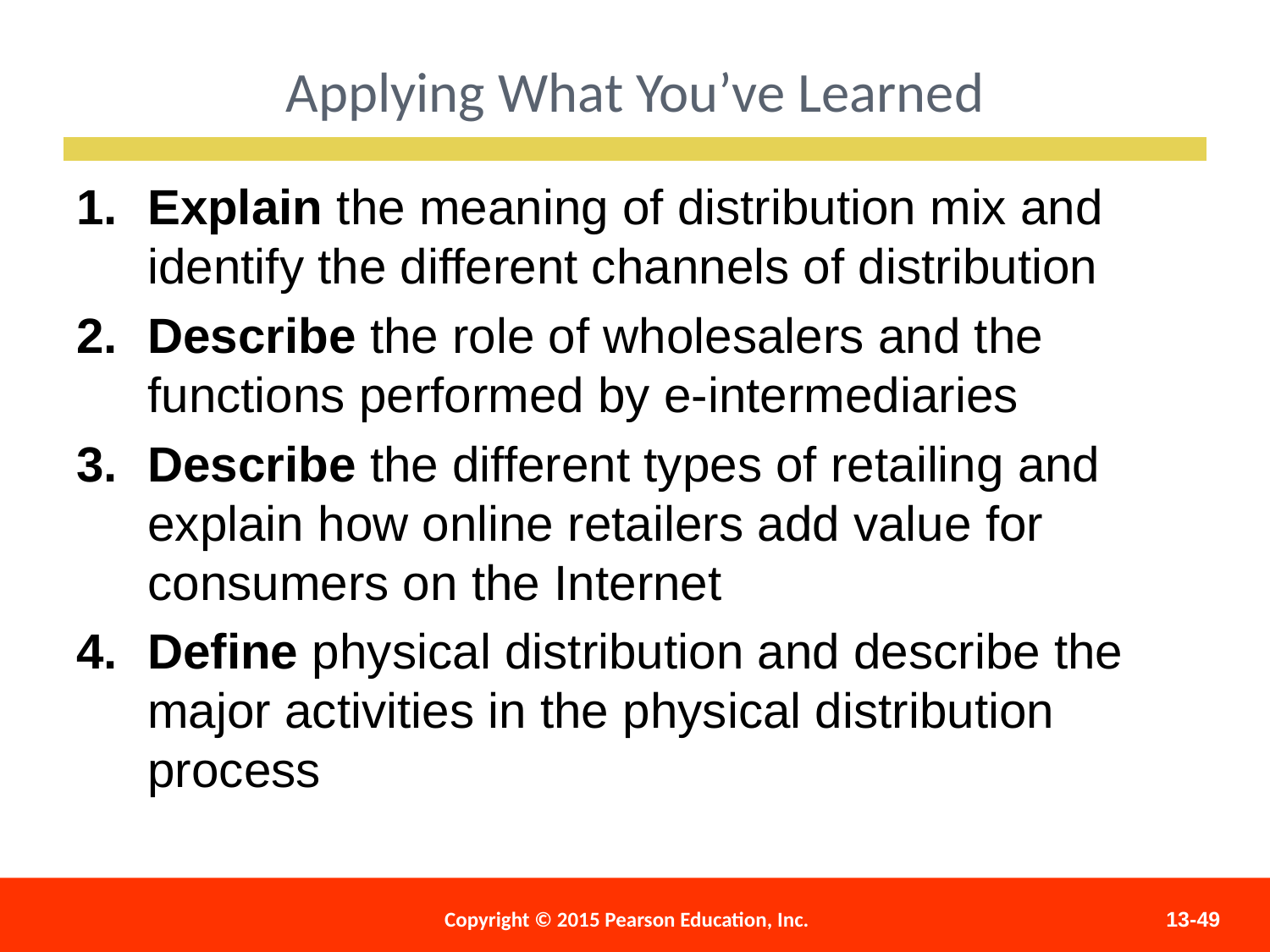

Applying What You’ve Learned
Explain the meaning of distribution mix and identify the different channels of distribution
Describe the role of wholesalers and the functions performed by e-intermediaries
Describe the different types of retailing and explain how online retailers add value for consumers on the Internet
Define physical distribution and describe the major activities in the physical distribution process